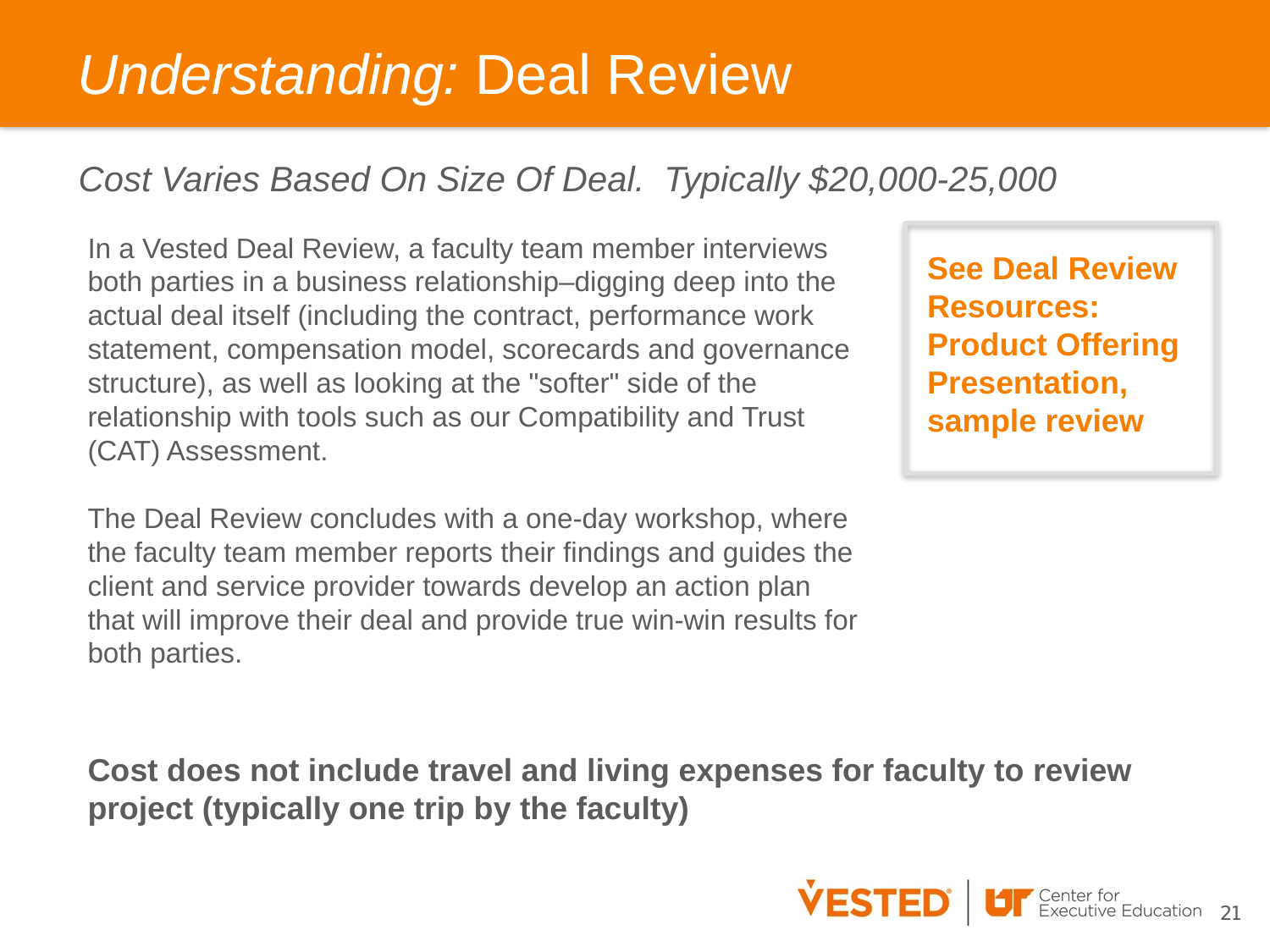

# Understanding: Deal Review

Cost Varies Based On Size Of Deal.  Typically $20,000-25,000

In a Vested Deal Review, a faculty team member interviews both parties in a business relationship–digging deep into the actual deal itself (including the contract, performance work statement, compensation model, scorecards and governance structure), as well as looking at the "softer" side of the relationship with tools such as our Compatibility and Trust (CAT) Assessment.

The Deal Review concludes with a one-day workshop, where the faculty team member reports their findings and guides the client and service provider towards develop an action plan that will improve their deal and provide true win-win results for both parties.
See Deal Review Resources:
Product Offering Presentation, sample review
Cost does not include travel and living expenses for faculty to review project (typically one trip by the faculty)
21